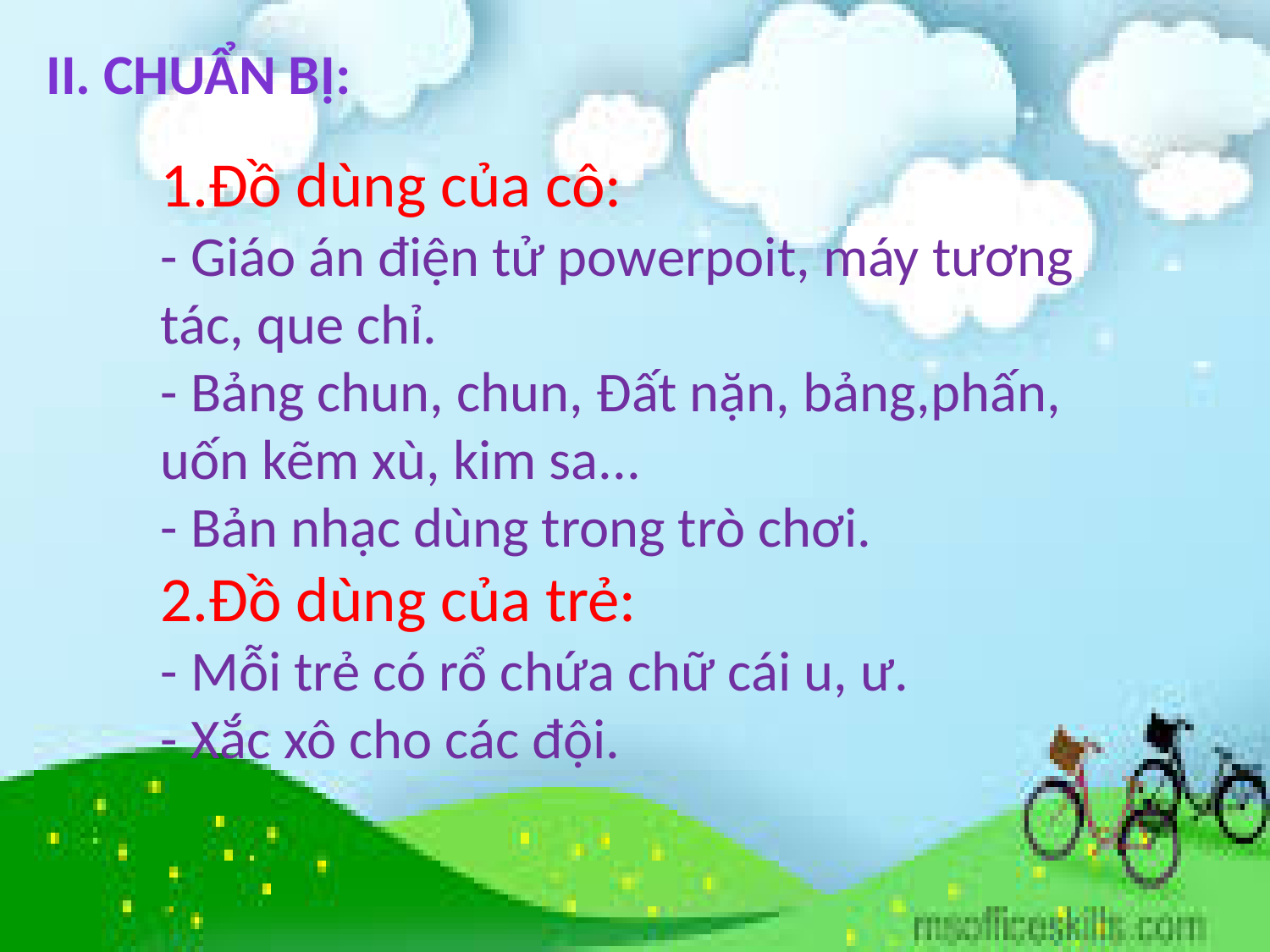

II. Chuẩn bị:
1.Đồ dùng của cô:
- Giáo án điện tử powerpoit, máy tương tác, que chỉ.
- Bảng chun, chun, Đất nặn, bảng,phấn, uốn kẽm xù, kim sa...
- Bản nhạc dùng trong trò chơi.
2.Đồ dùng của trẻ:
- Mỗi trẻ có rổ chứa chữ cái u, ư.
- Xắc xô cho các đội.